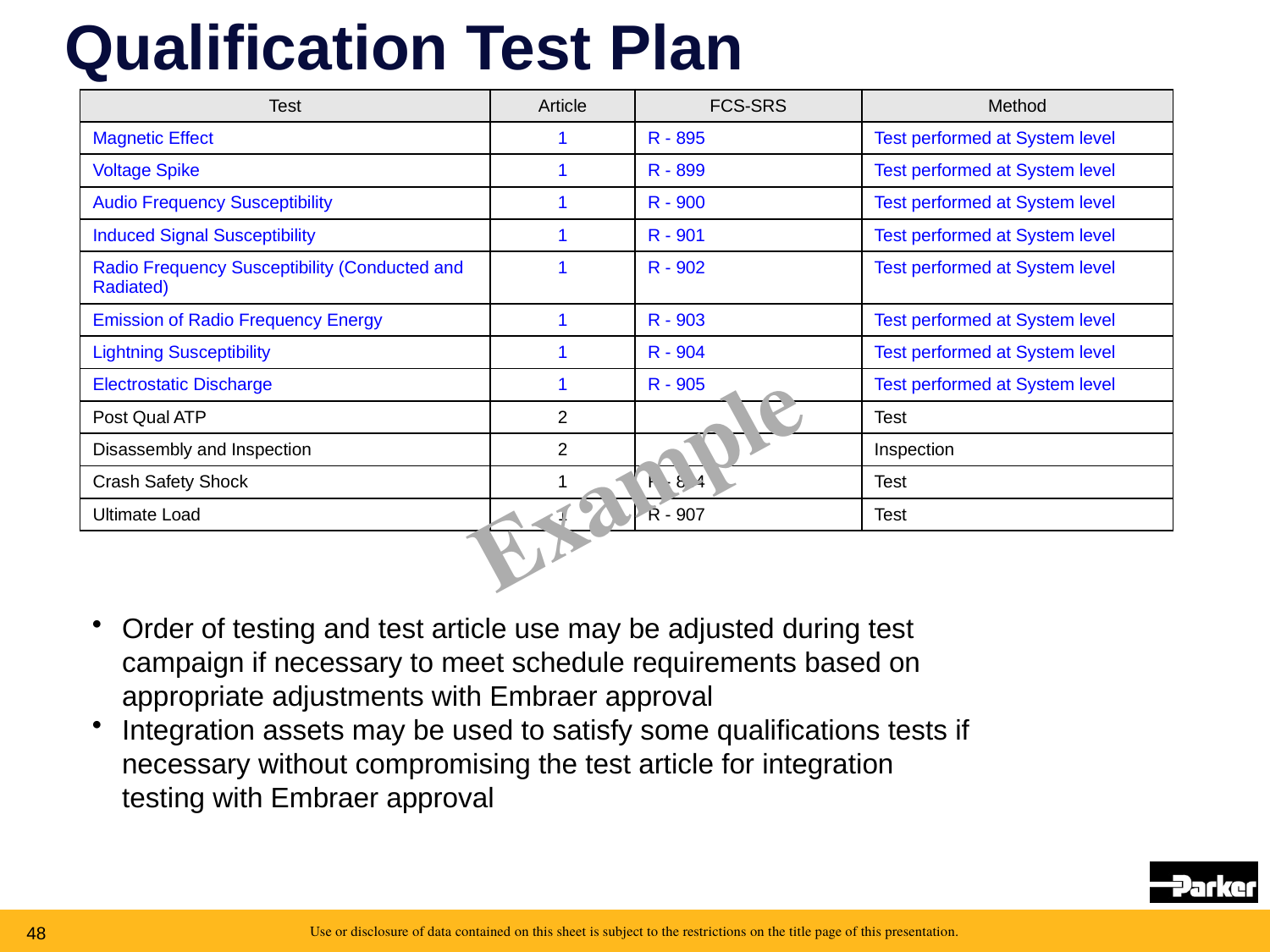

Qualification Test Plan
| Test | Article | FCS-SRS | Method |
| --- | --- | --- | --- |
| Magnetic Effect | 1 | R - 895 | Test performed at System level |
| Voltage Spike | 1 | R - 899 | Test performed at System level |
| Audio Frequency Susceptibility | 1 | R - 900 | Test performed at System level |
| Induced Signal Susceptibility | 1 | R - 901 | Test performed at System level |
| Radio Frequency Susceptibility (Conducted and Radiated) | 1 | R - 902 | Test performed at System level |
| Emission of Radio Frequency Energy | 1 | R - 903 | Test performed at System level |
| Lightning Susceptibility | 1 | R - 904 | Test performed at System level |
| Electrostatic Discharge | 1 | R - 905 | Test performed at System level |
| Post Qual ATP | 2 |  | Test |
| Disassembly and Inspection | 2 |  | Inspection |
| Crash Safety Shock | 1 | R - 884 | Test |
| Ultimate Load | 1 | R - 907 | Test |
Example
Order of testing and test article use may be adjusted during test campaign if necessary to meet schedule requirements based on appropriate adjustments with Embraer approval
Integration assets may be used to satisfy some qualifications tests if necessary without compromising the test article for integration testing with Embraer approval